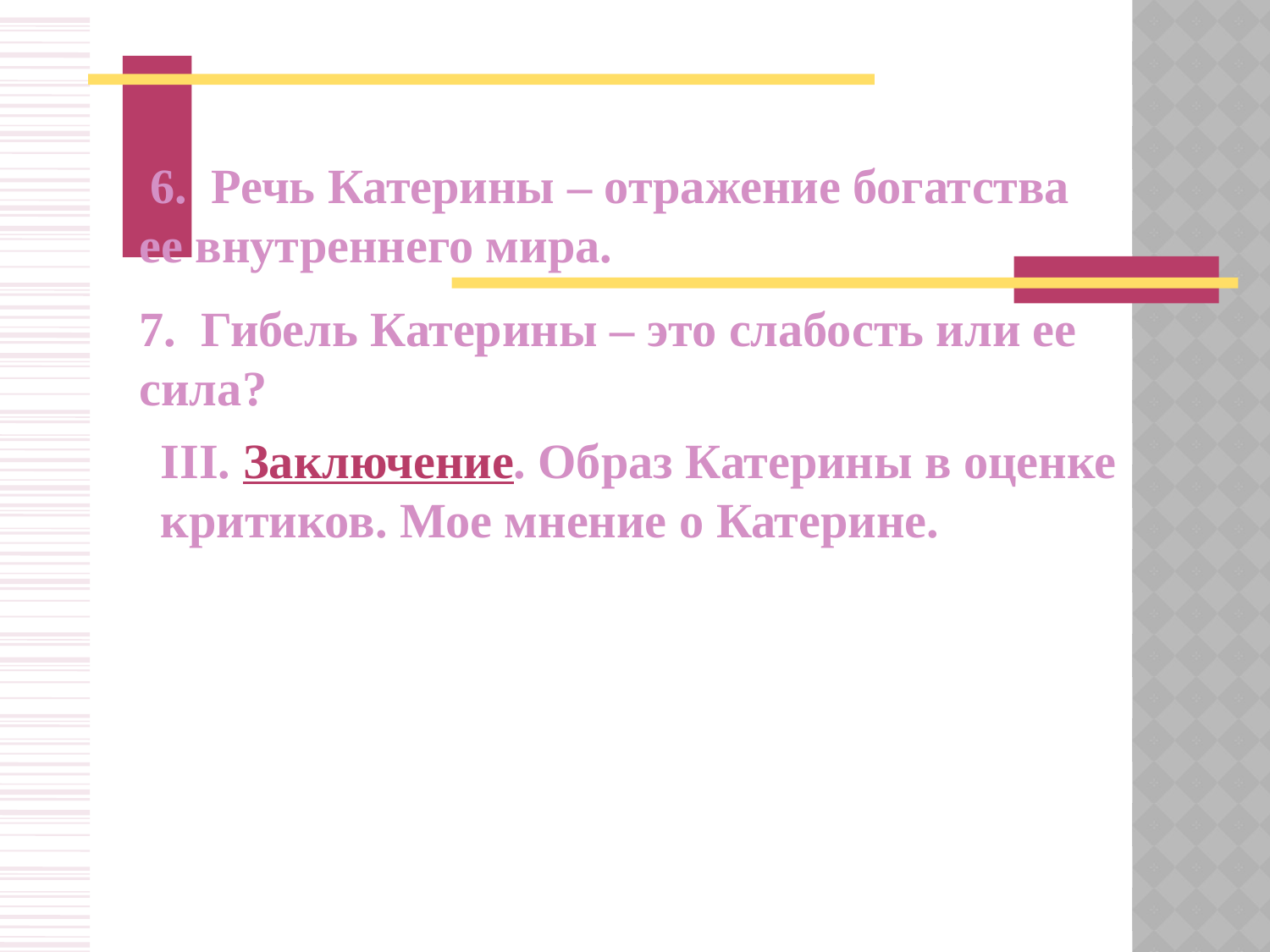

6.  Речь Катерины – отражение богатства ее внутреннего мира.
7.  Гибель Катерины – это слабость или ее сила?

III. Заключение. Образ Катерины в оценке критиков. Мое мнение о Катерине.